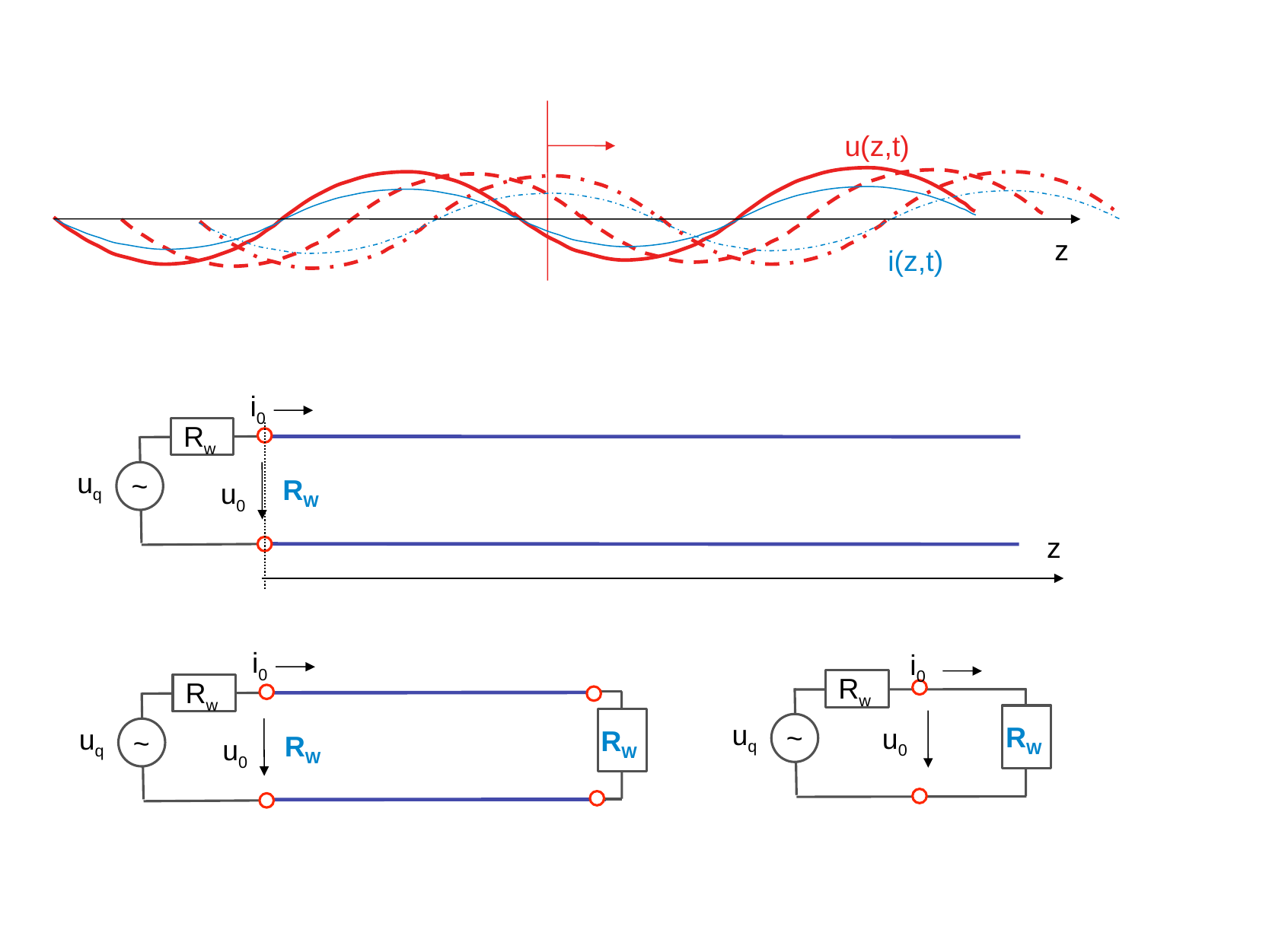

u(z,t)

z
i(z,t)
i0

Rw

uq
~

RW
u0
z

i0

Rw

uq

RW
~

RW
u0

i0
Rw

uq

RW

~
u0